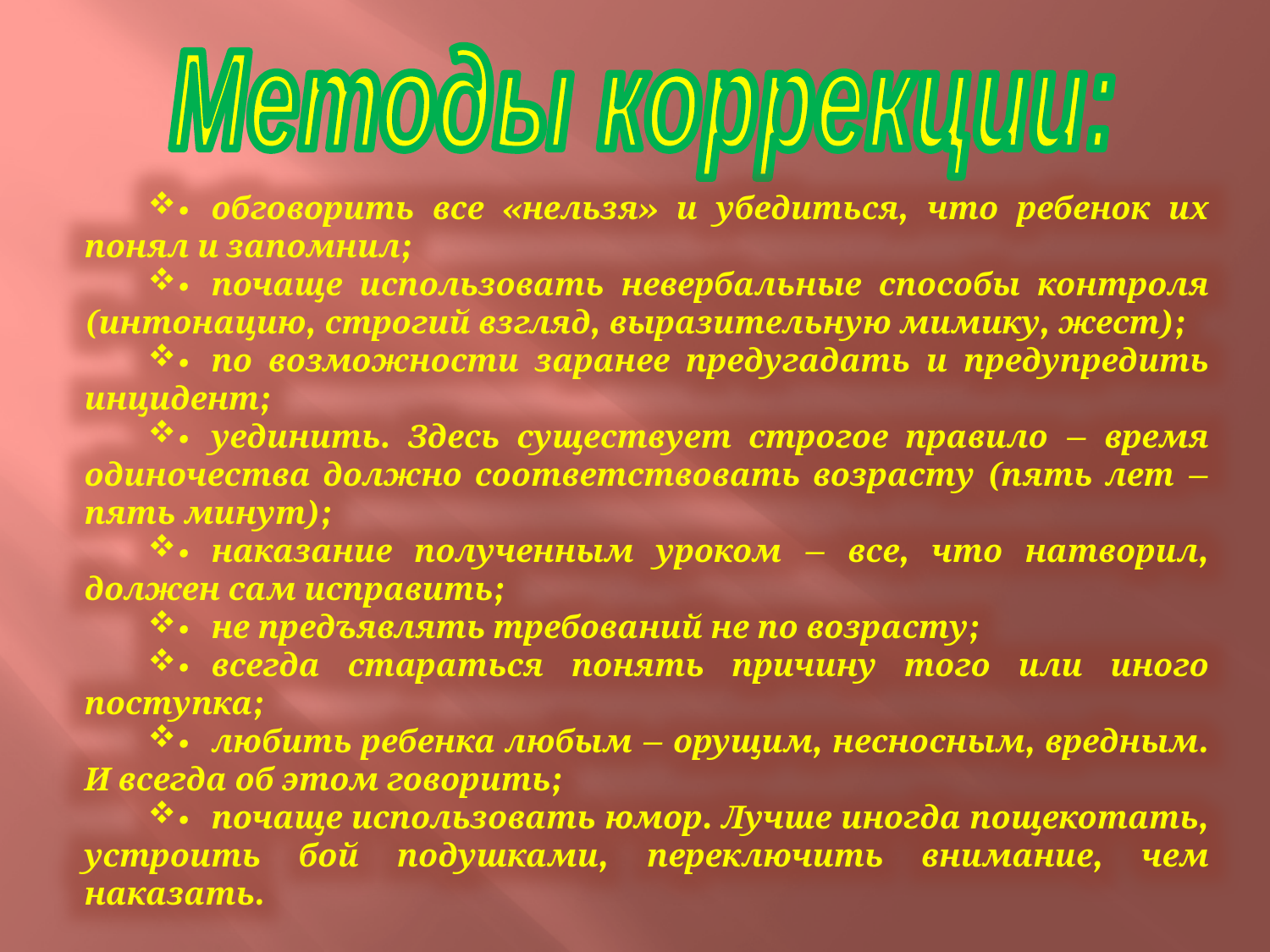

Методы коррекции:
•	обговорить все «нельзя» и убедиться, что ребенок их понял и запомнил;
•	почаще использовать невербальные способы контроля (интонацию, строгий взгляд, выразительную мимику, жест);
•	по возможности заранее предугадать и предупредить инцидент;
•	уединить. Здесь существует строгое правило – время одиночества должно соответствовать возрасту (пять лет – пять минут);
•	наказание полученным уроком – все, что натворил, должен сам исправить;
•	не предъявлять требований не по возрасту;
•	всегда стараться понять причину того или иного поступка;
•	любить ребенка любым – орущим, несносным, вредным. И всегда об этом говорить;
•	почаще использовать юмор. Лучше иногда пощекотать, устроить бой подушками, переключить внимание, чем наказать.